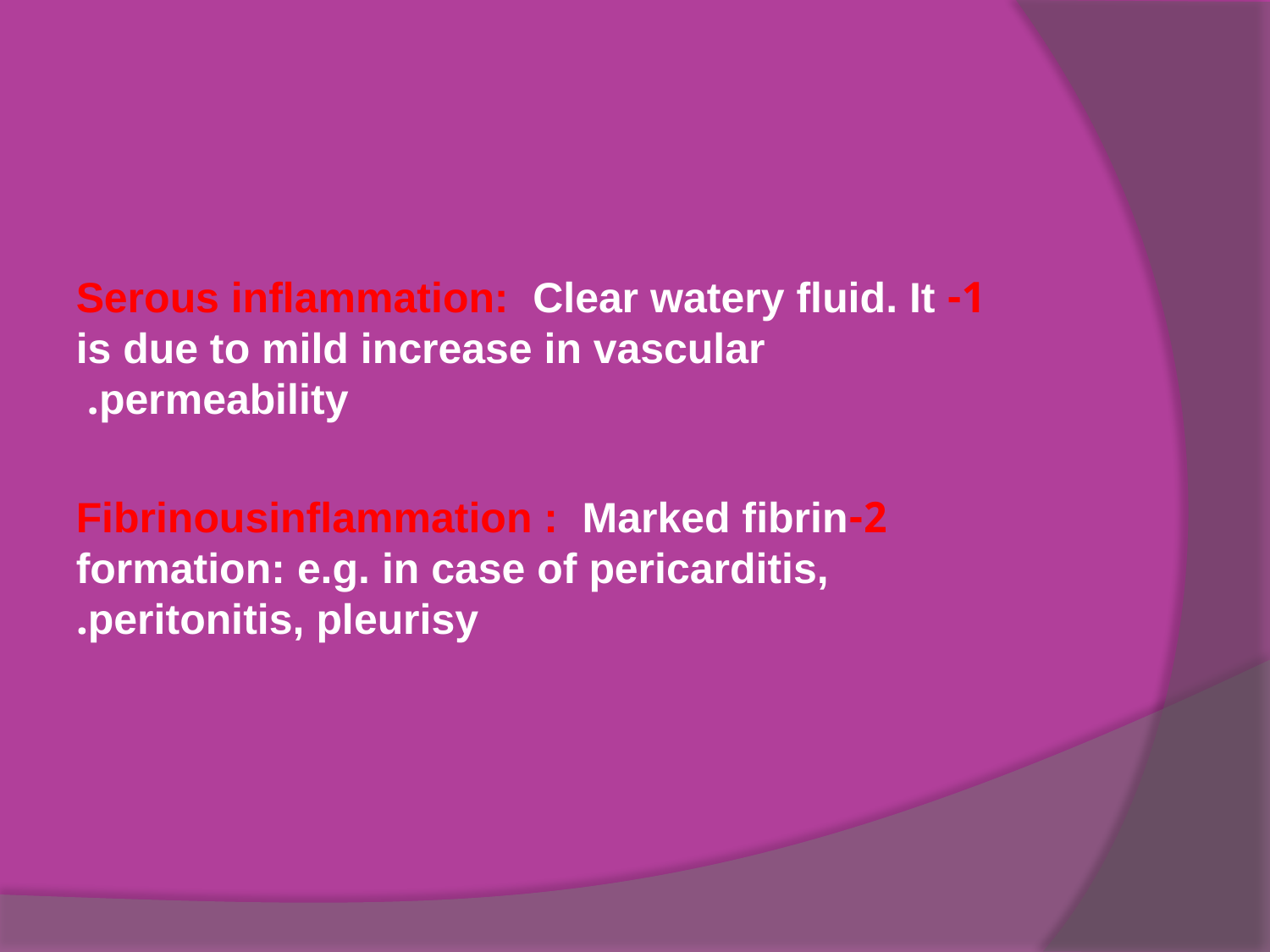

#
1- Serous inflammation:  Clear watery fluid. It is due to mild increase in vascular permeability.

2-Fibrinousinflammation :  Marked fibrin formation: e.g. in case of pericarditis, peritonitis, pleurisy.